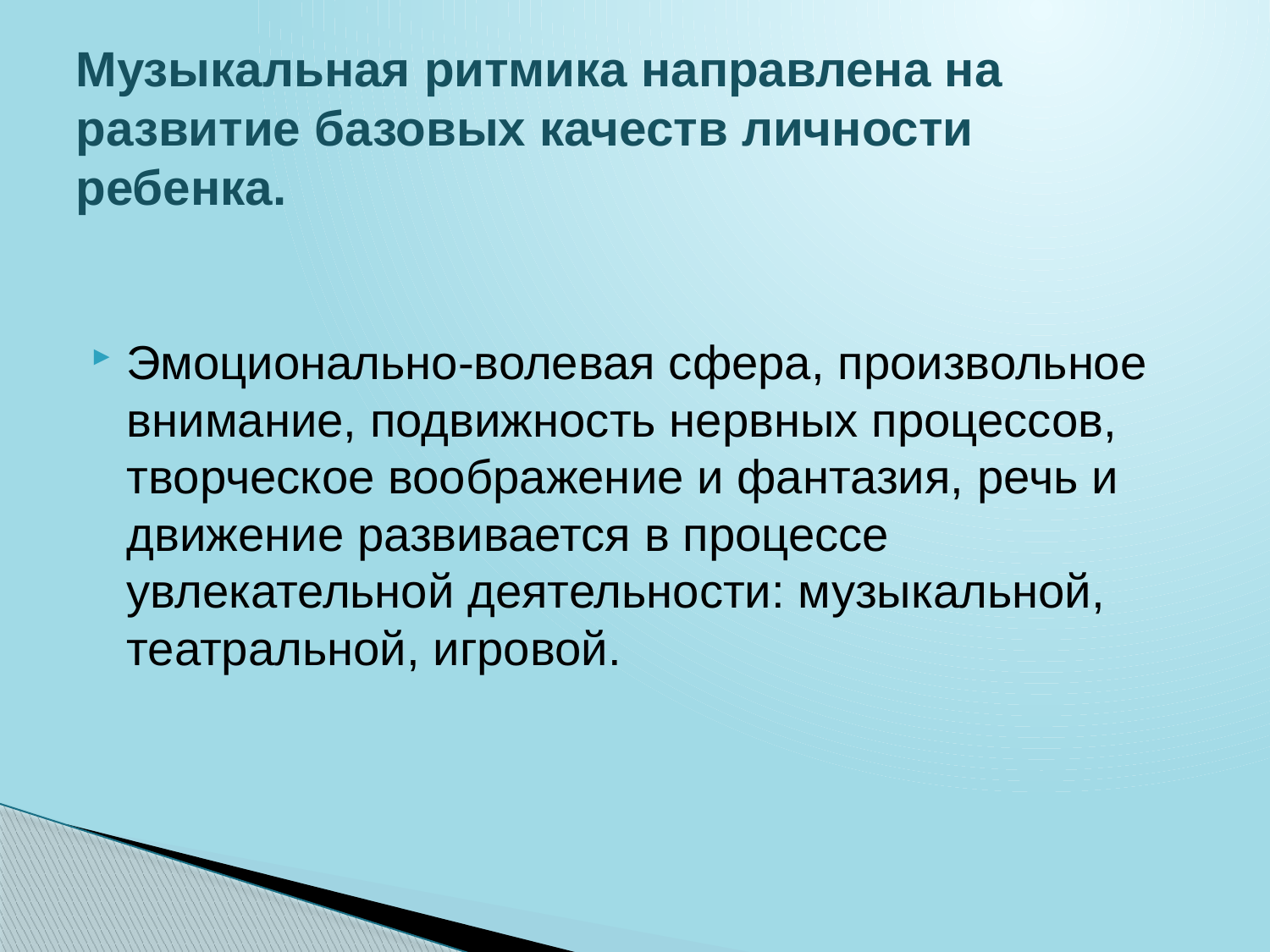

# Музыкальная ритмика направлена на развитие базовых качеств личности ребенка.
Эмоционально-волевая сфера, произвольное внимание, подвижность нервных процессов, творческое воображение и фантазия, речь и движение развивается в процессе увлекательной деятельности: музыкальной, театральной, игровой.